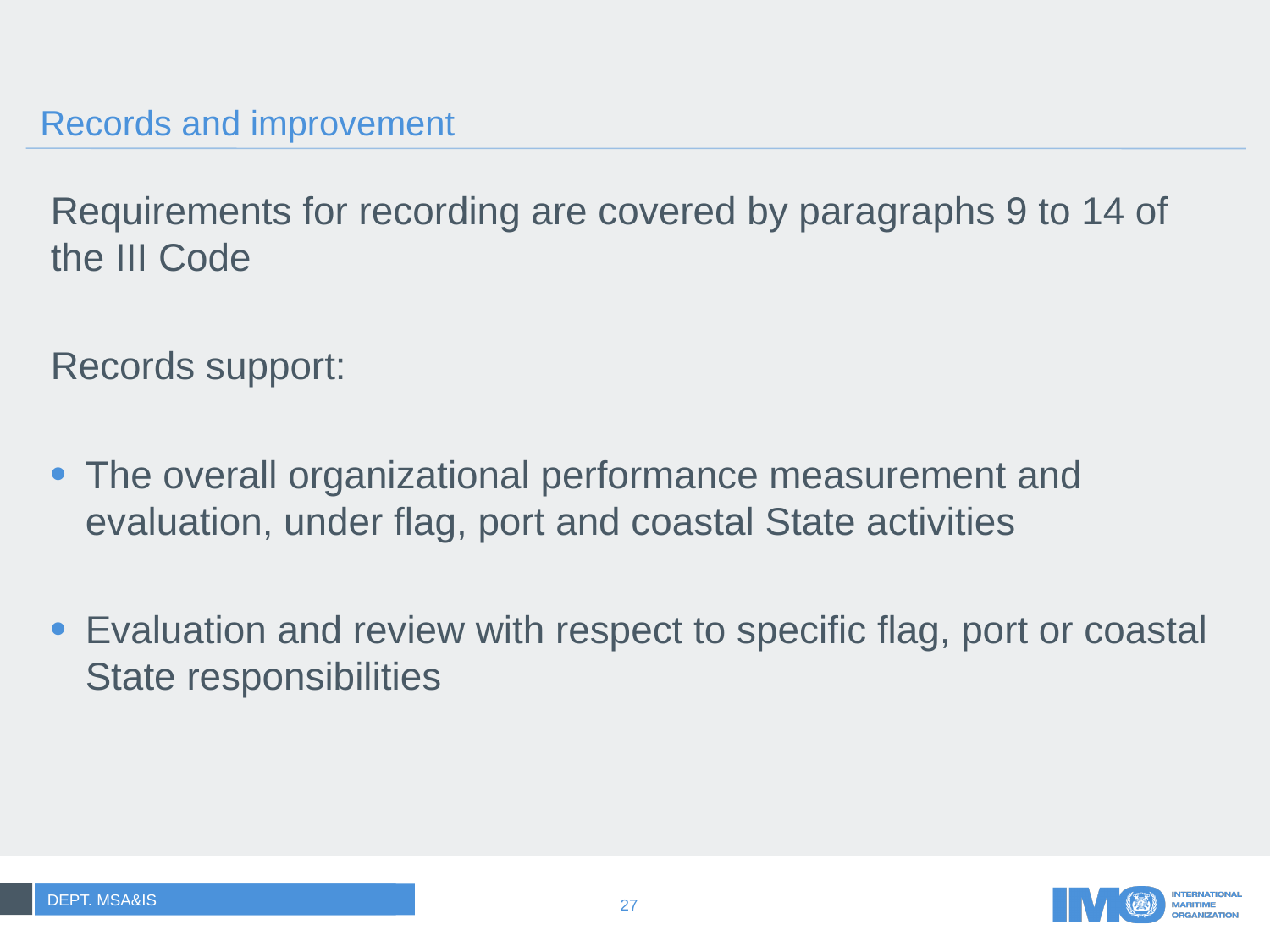

# Records and improvement
Requirements for recording are covered by paragraphs 9 to 14 of the III Code

Records support:

The overall organizational performance measurement and evaluation, under flag, port and coastal State activities

Evaluation and review with respect to specific flag, port or coastal State responsibilities